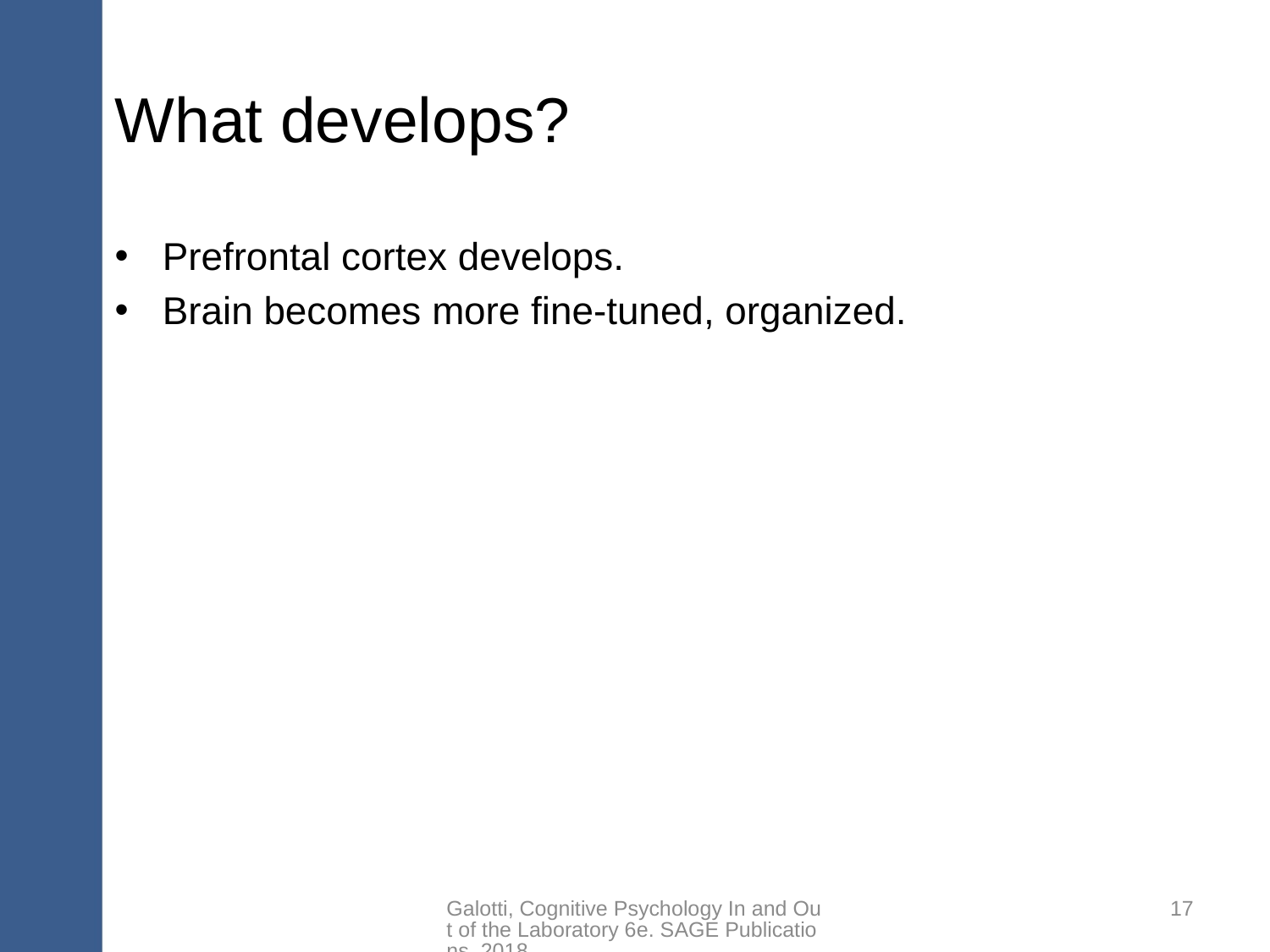

# What develops?
Prefrontal cortex develops.
Brain becomes more fine-tuned, organized.
Galotti, Cognitive Psychology In and Out of the Laboratory 6e. SAGE Publications, 2018.
17